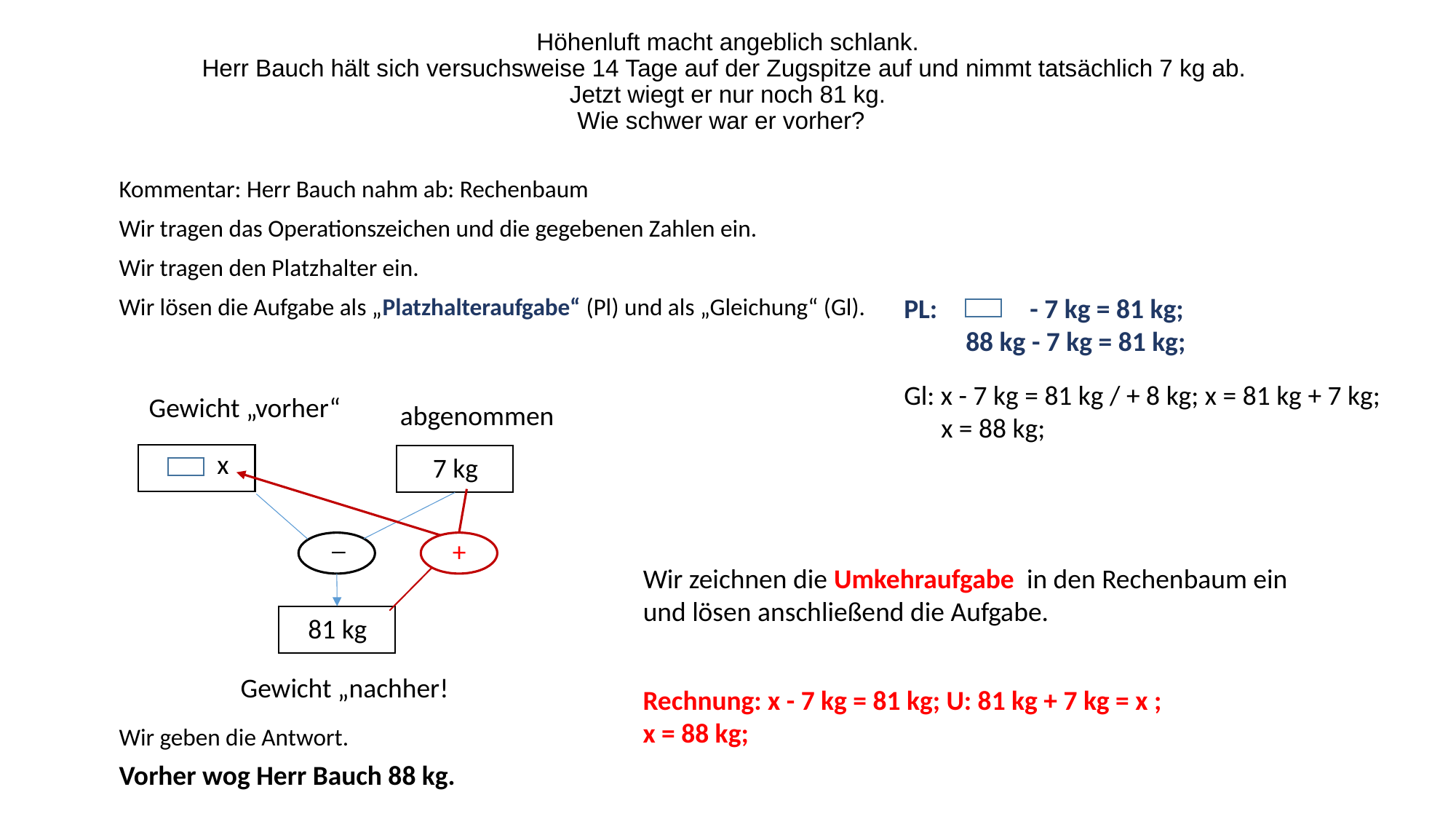

# Höhenluft macht angeblich schlank. Herr Bauch hält sich versuchsweise 14 Tage auf der Zugspitze auf und nimmt tatsächlich 7 kg ab. Jetzt wiegt er nur noch 81 kg. Wie schwer war er vorher?
Kommentar: Herr Bauch nahm ab: Rechenbaum
Wir tragen das Operationszeichen und die gegebenen Zahlen ein.
Wir tragen den Platzhalter ein.

Wir lösen die Aufgabe als „Platzhalteraufgabe“ (Pl) und als „Gleichung“ (Gl).
PL:               - 7 kg = 81 kg;
          88 kg - 7 kg = 81 kg;

Gl: x - 7 kg = 81 kg / + 8 kg; x = 81 kg + 7 kg;
      x = 88 kg;
Gewicht „vorher“
abgenommen
x

7 kg

 _
+

Wir zeichnen die Umkehraufgabe  in den Rechenbaum ein und lösen anschließend die Aufgabe.
81 kg

Gewicht „nachher!
Rechnung: x - 7 kg = 81 kg; U: 81 kg + 7 kg = x ;
x = 88 kg;
Wir geben die Antwort.
Vorher wog Herr Bauch 88 kg.